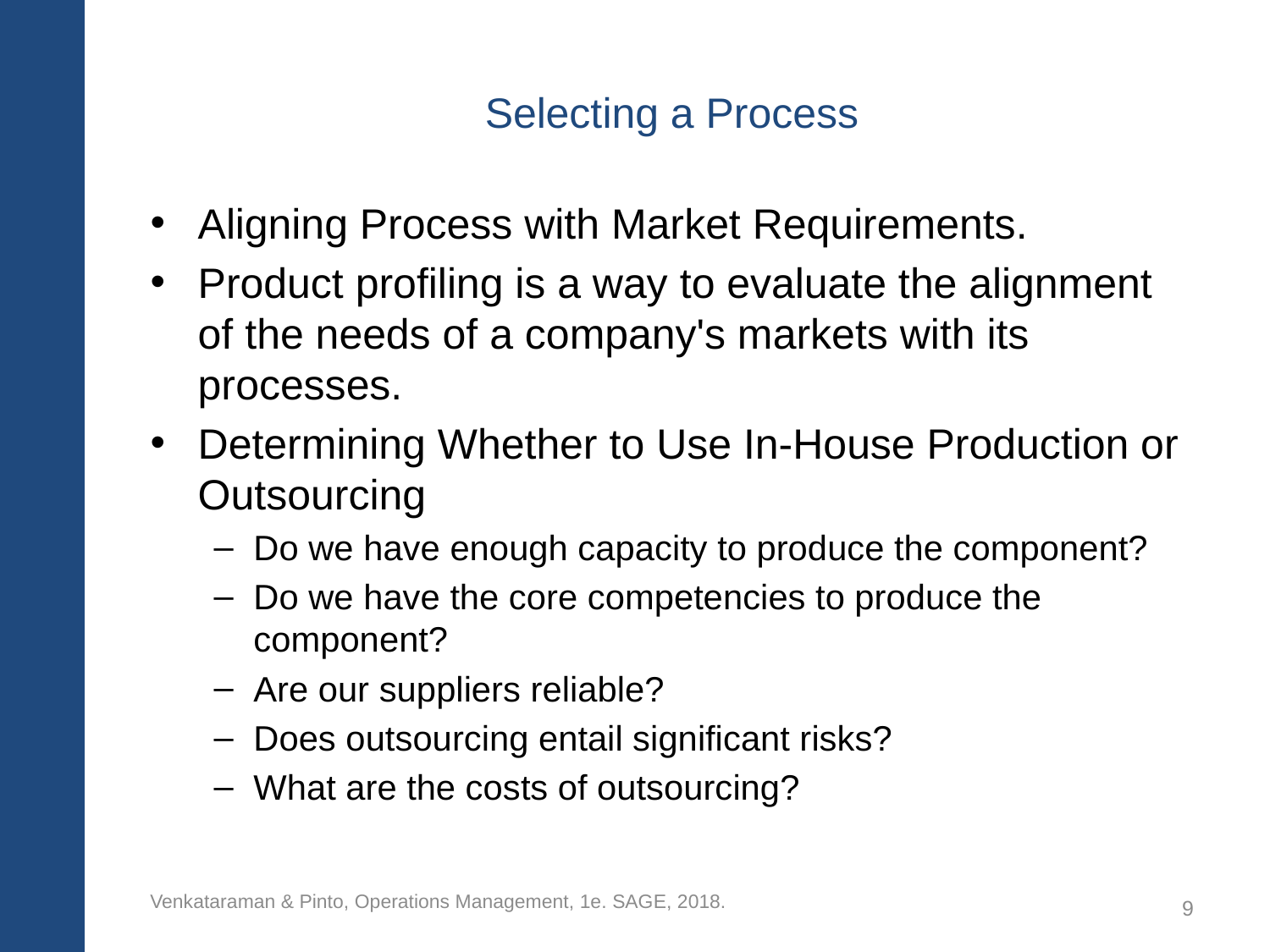

# Selecting a Process
Aligning Process with Market Requirements.
Product profiling is a way to evaluate the alignment of the needs of a company's markets with its processes.
Determining Whether to Use In-House Production or Outsourcing
Do we have enough capacity to produce the component?
Do we have the core competencies to produce the component?
Are our suppliers reliable?
Does outsourcing entail significant risks?
What are the costs of outsourcing?
Venkataraman & Pinto, Operations Management, 1e. SAGE, 2018.
9